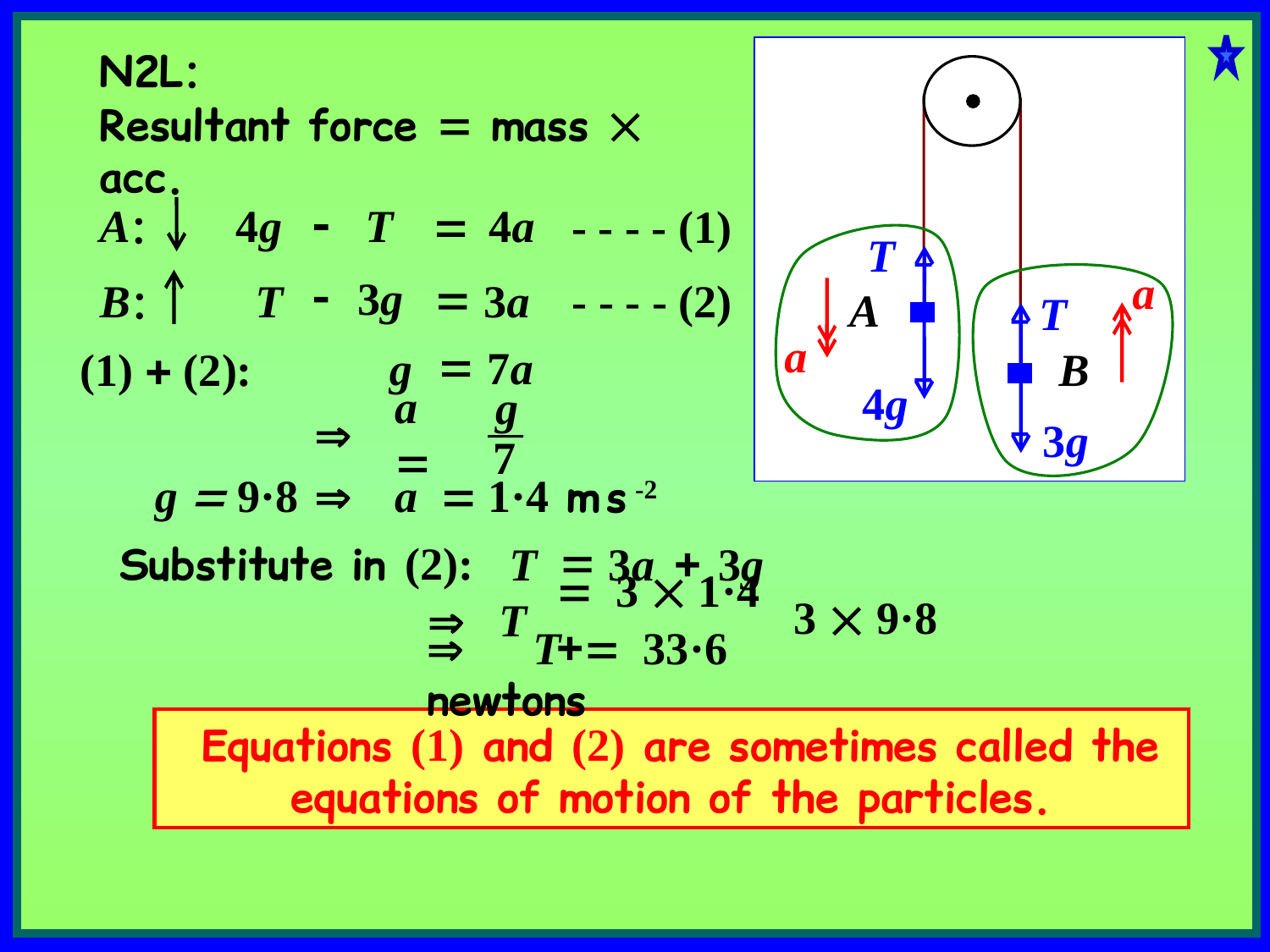

T

a

A

T

a
B

4g

3g
N2L:
Resultant force = mass × acc.
−
A:
T
=
4a
4g
- - - - (1)

−
=
3g
B:
T
3a
- - - - (2)

=
7a
g
(1) + (2):
g
a  =
⇒
7

g = 9·8
⇒
a  = 1·4
m s -2
=
T
+
3a
3g
Substitute in (2):
= 3 × 1·4  +
3 × 9·8
⇒   T
⇒   T  =  33·6 newtons
 Equations (1) and (2) are sometimes called the equations of motion of the particles.